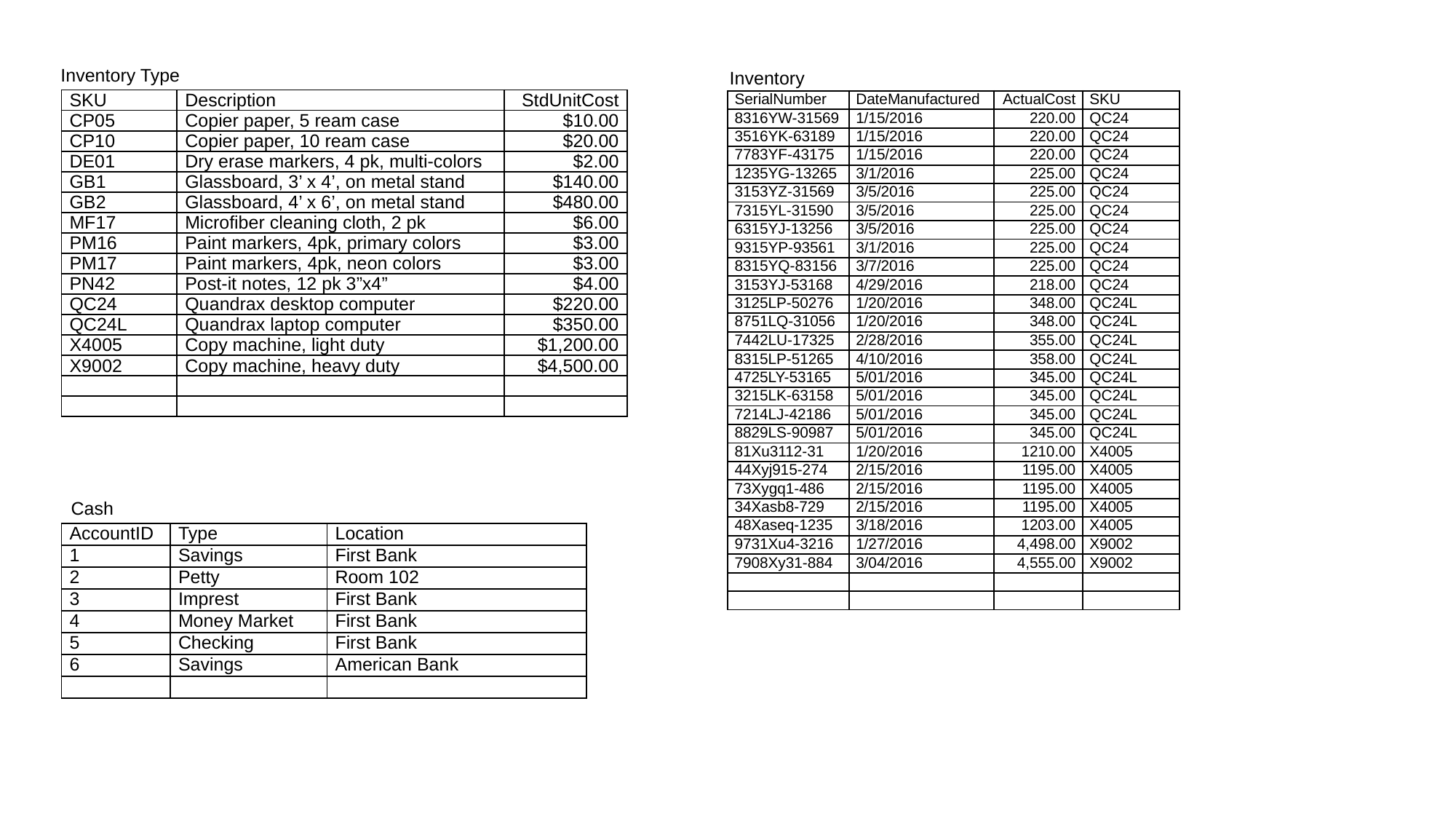

Inventory Type
Inventory
| SKU | Description | StdUnitCost |
| --- | --- | --- |
| CP05 | Copier paper, 5 ream case | $10.00 |
| CP10 | Copier paper, 10 ream case | $20.00 |
| DE01 | Dry erase markers, 4 pk, multi-colors | $2.00 |
| GB1 | Glassboard, 3’ x 4’, on metal stand | $140.00 |
| GB2 | Glassboard, 4’ x 6’, on metal stand | $480.00 |
| MF17 | Microfiber cleaning cloth, 2 pk | $6.00 |
| PM16 | Paint markers, 4pk, primary colors | $3.00 |
| PM17 | Paint markers, 4pk, neon colors | $3.00 |
| PN42 | Post-it notes, 12 pk 3”x4” | $4.00 |
| QC24 | Quandrax desktop computer | $220.00 |
| QC24L | Quandrax laptop computer | $350.00 |
| X4005 | Copy machine, light duty | $1,200.00 |
| X9002 | Copy machine, heavy duty | $4,500.00 |
|  |  |  |
|  |  |  |
| SerialNumber | DateManufactured | ActualCost | SKU |
| --- | --- | --- | --- |
| 8316YW-31569 | 1/15/2016 | 220.00 | QC24 |
| 3516YK-63189 | 1/15/2016 | 220.00 | QC24 |
| 7783YF-43175 | 1/15/2016 | 220.00 | QC24 |
| 1235YG-13265 | 3/1/2016 | 225.00 | QC24 |
| 3153YZ-31569 | 3/5/2016 | 225.00 | QC24 |
| 7315YL-31590 | 3/5/2016 | 225.00 | QC24 |
| 6315YJ-13256 | 3/5/2016 | 225.00 | QC24 |
| 9315YP-93561 | 3/1/2016 | 225.00 | QC24 |
| 8315YQ-83156 | 3/7/2016 | 225.00 | QC24 |
| 3153YJ-53168 | 4/29/2016 | 218.00 | QC24 |
| 3125LP-50276 | 1/20/2016 | 348.00 | QC24L |
| 8751LQ-31056 | 1/20/2016 | 348.00 | QC24L |
| 7442LU-17325 | 2/28/2016 | 355.00 | QC24L |
| 8315LP-51265 | 4/10/2016 | 358.00 | QC24L |
| 4725LY-53165 | 5/01/2016 | 345.00 | QC24L |
| 3215LK-63158 | 5/01/2016 | 345.00 | QC24L |
| 7214LJ-42186 | 5/01/2016 | 345.00 | QC24L |
| 8829LS-90987 | 5/01/2016 | 345.00 | QC24L |
| 81Xu3112-31 | 1/20/2016 | 1210.00 | X4005 |
| 44Xyj915-274 | 2/15/2016 | 1195.00 | X4005 |
| 73Xygq1-486 | 2/15/2016 | 1195.00 | X4005 |
| 34Xasb8-729 | 2/15/2016 | 1195.00 | X4005 |
| 48Xaseq-1235 | 3/18/2016 | 1203.00 | X4005 |
| 9731Xu4-3216 | 1/27/2016 | 4,498.00 | X9002 |
| 7908Xy31-884 | 3/04/2016 | 4,555.00 | X9002 |
|  |  |  |  |
|  |  |  |  |
Cash
| AccountID | Type | Location |
| --- | --- | --- |
| 1 | Savings | First Bank |
| 2 | Petty | Room 102 |
| 3 | Imprest | First Bank |
| 4 | Money Market | First Bank |
| 5 | Checking | First Bank |
| 6 | Savings | American Bank |
|  |  |  |